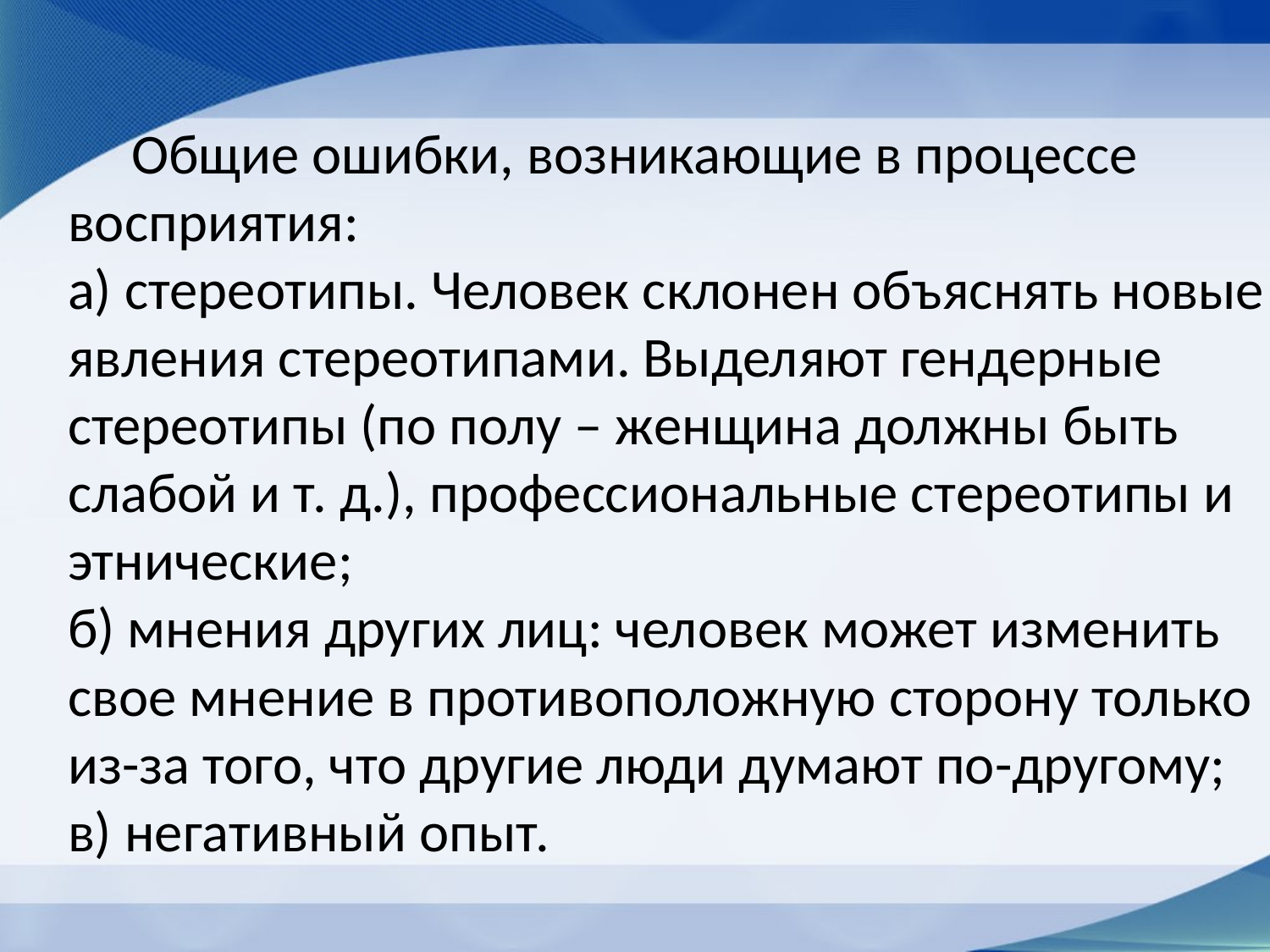

# Общие ошибки, возникающие в процессе восприятия: а) стереотипы. Человек склонен объяснять новые явления стереотипами. Выделяют гендерные стереотипы (по полу – женщина должны быть слабой и т. д.), профессиональные стереотипы и этнические; б) мнения других лиц: человек может изменить свое мнение в противоположную сторону только из-за того, что другие люди думают по-другому; в) негативный опыт.